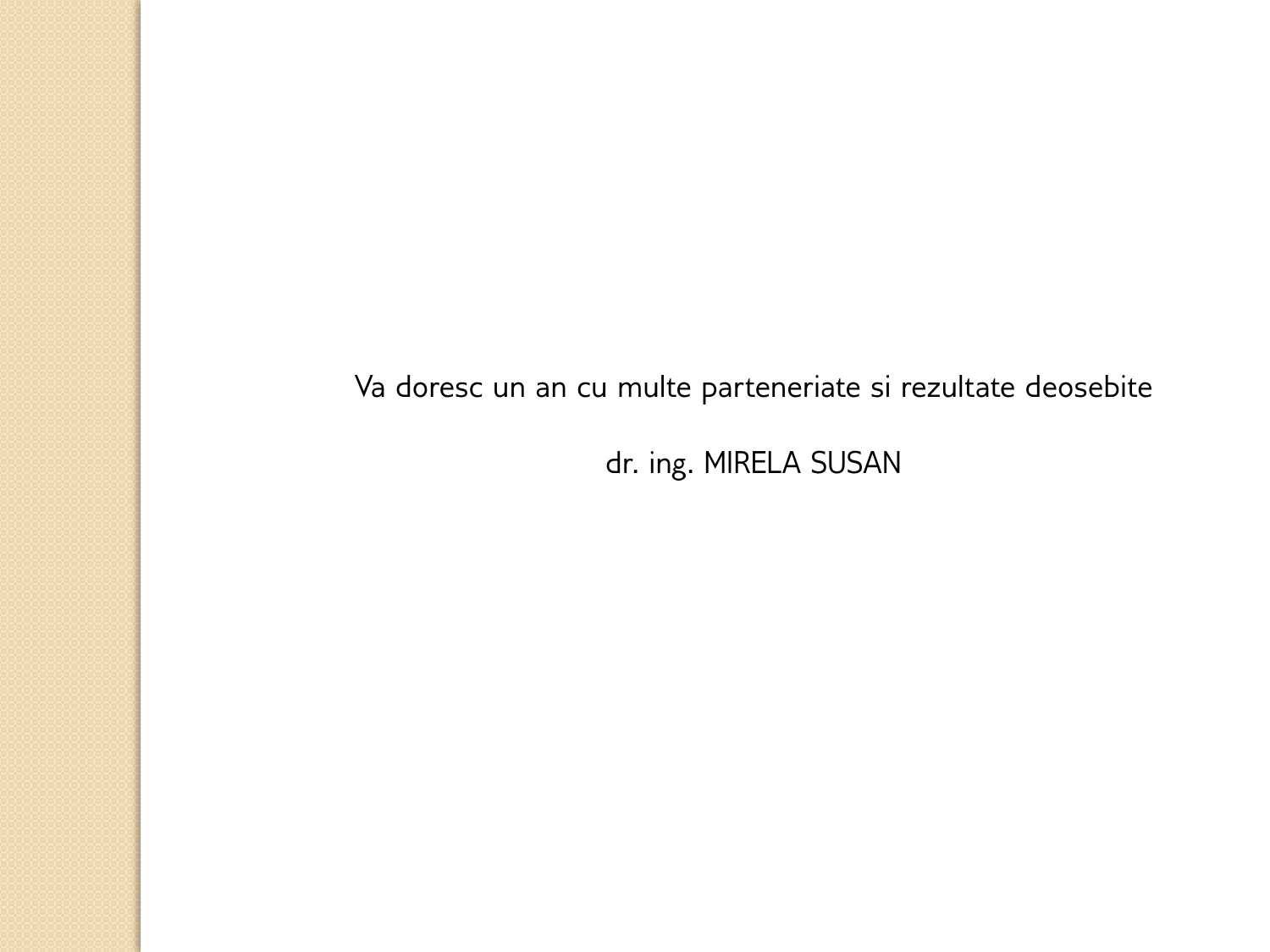

Va doresc un an cu multe parteneriate si rezultate deosebite

dr. ing. MIRELA SUSAN